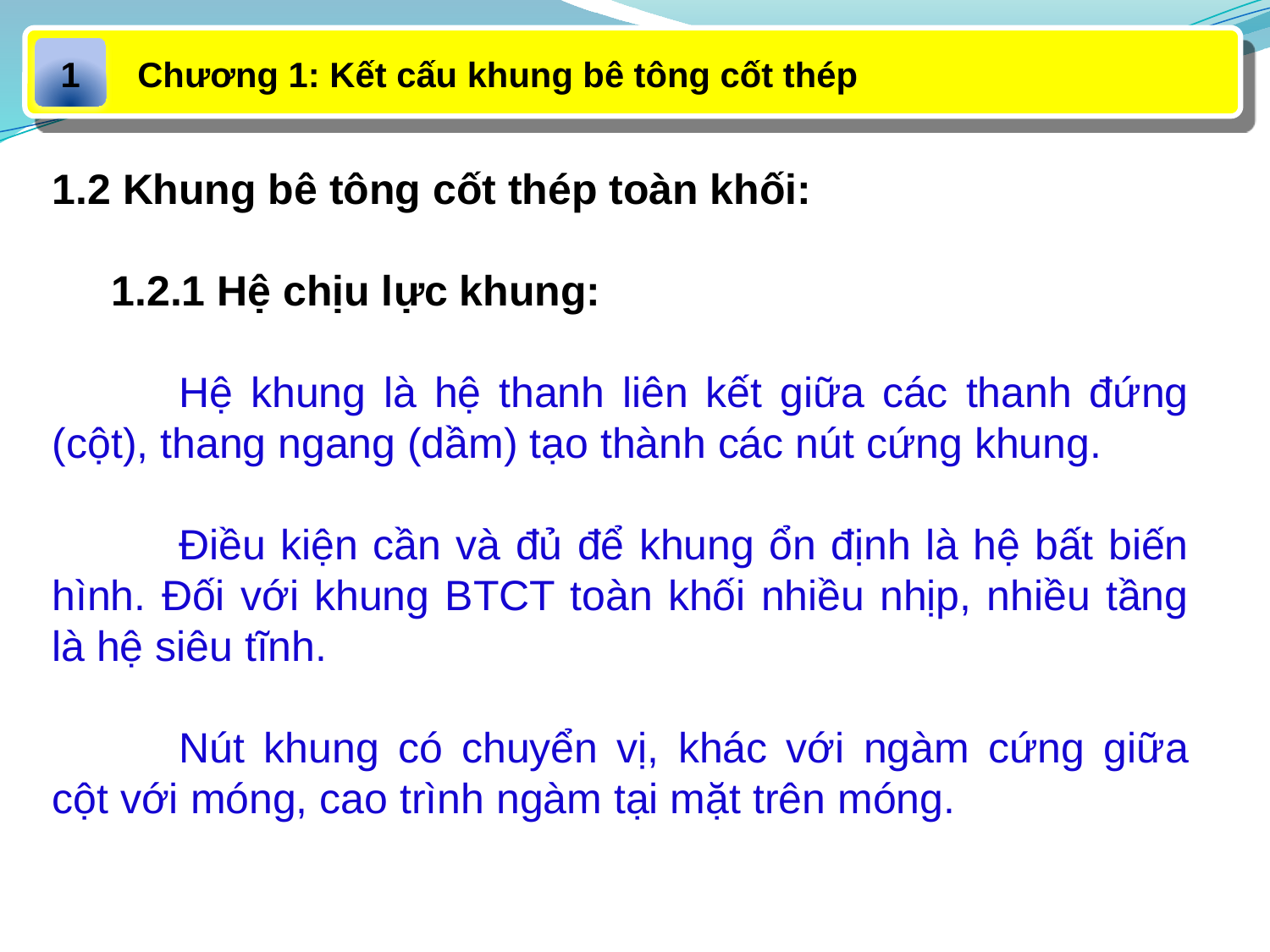

Chương 1: Kết cấu khung bê tông cốt thép

1

1.2 Khung bê tông cốt thép toàn khối:

     1.2.1 Hệ chịu lực khung:

	Hệ khung là hệ thanh liên kết giữa các thanh đứng (cột), thang ngang (dầm) tạo thành các nút cứng khung.

	Điều kiện cần và đủ để khung ổn định là hệ bất biến hình. Đối với khung BTCT toàn khối nhiều nhịp, nhiều tầng là hệ siêu tĩnh.

	Nút khung có chuyển vị, khác với ngàm cứng giữa cột với móng, cao trình ngàm tại mặt trên móng.